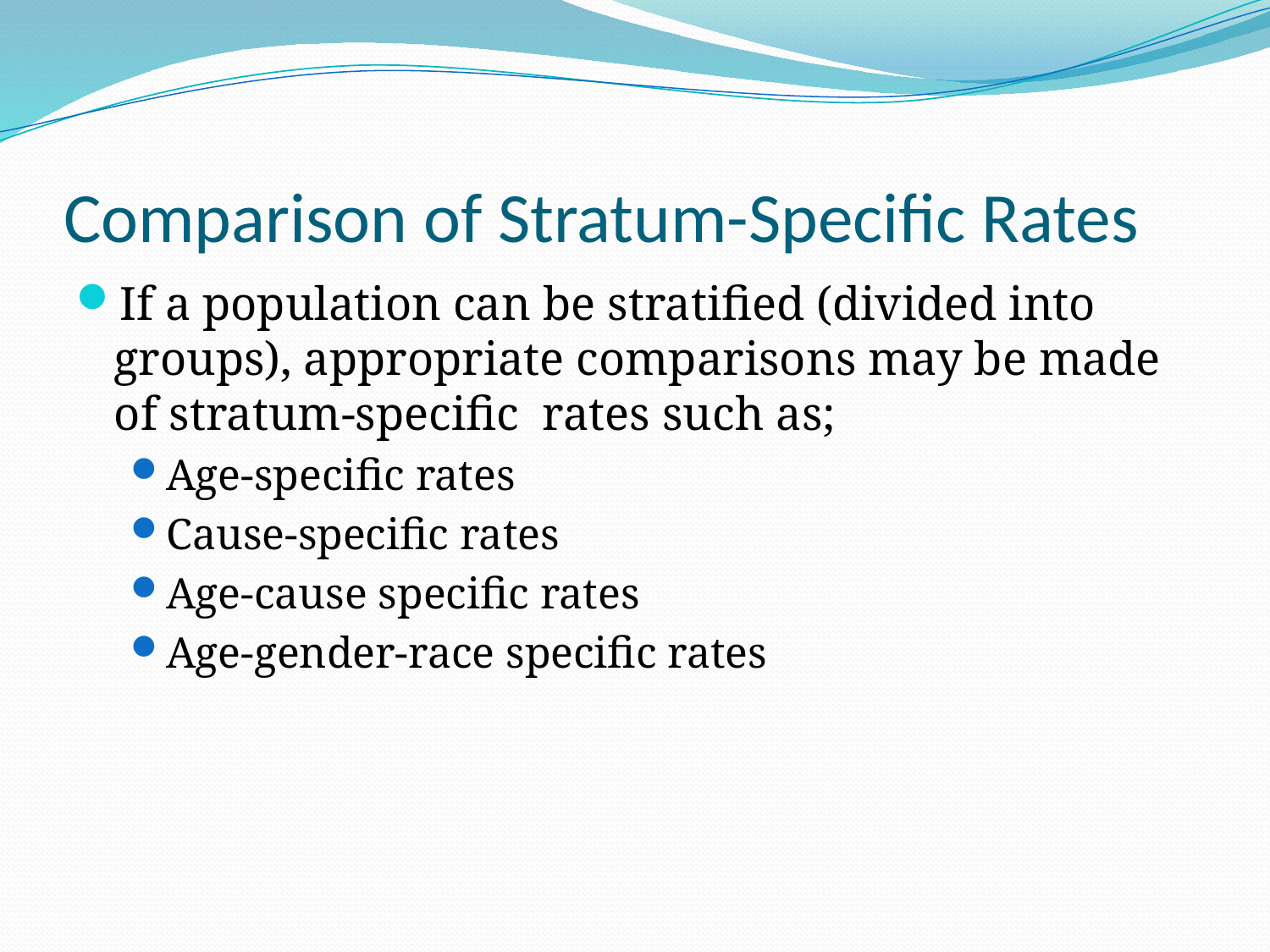

# Comparison of Stratum-Specific Rates
If a population can be stratified (divided into groups), appropriate comparisons may be made of stratum-specific  rates such as;
Age-specific rates
Cause-specific rates
Age-cause specific rates
Age-gender-race specific rates